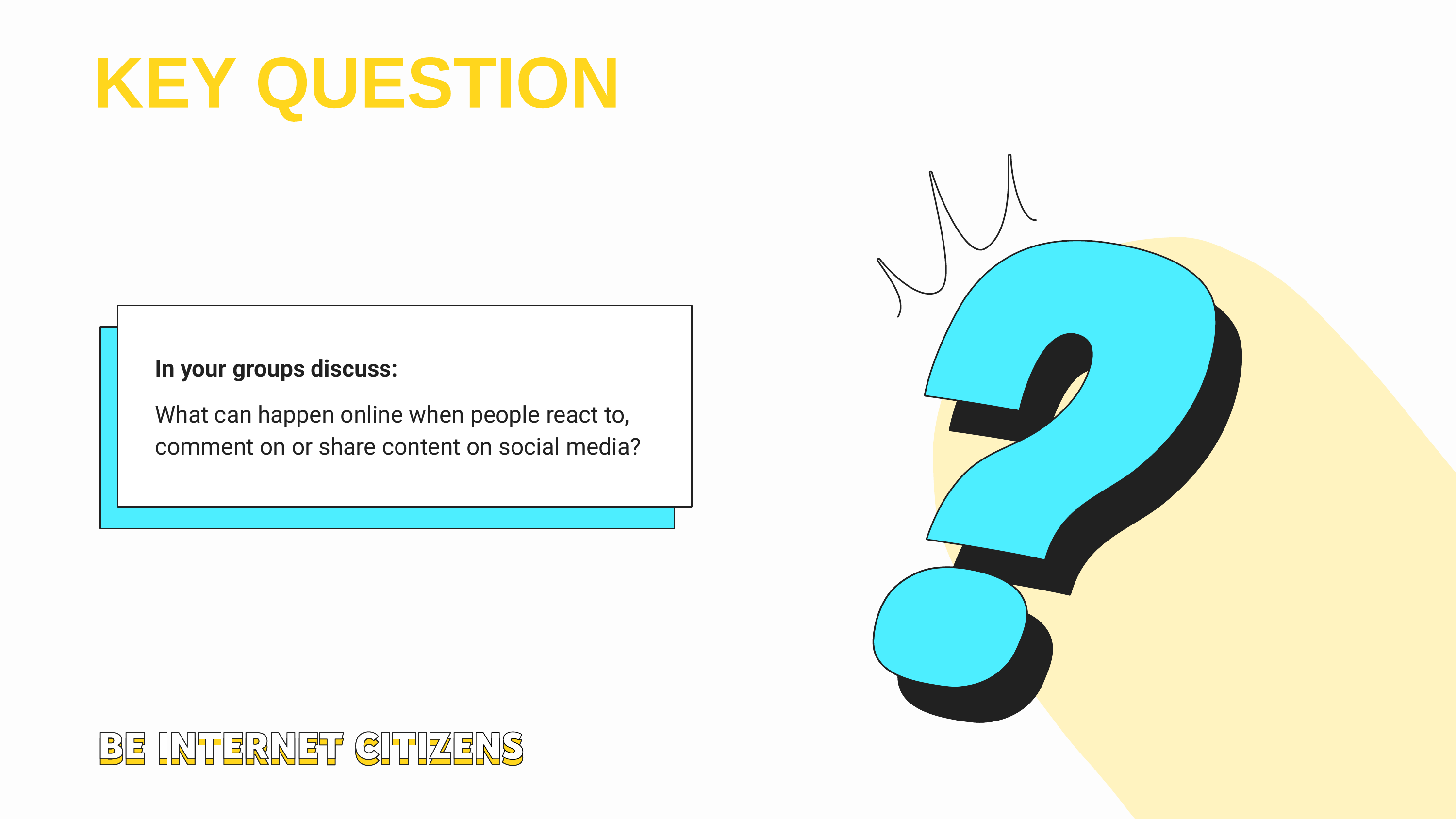

KEY QUESTION

In your groups discuss:
What can happen online when people react to, comment on or share content on social media?